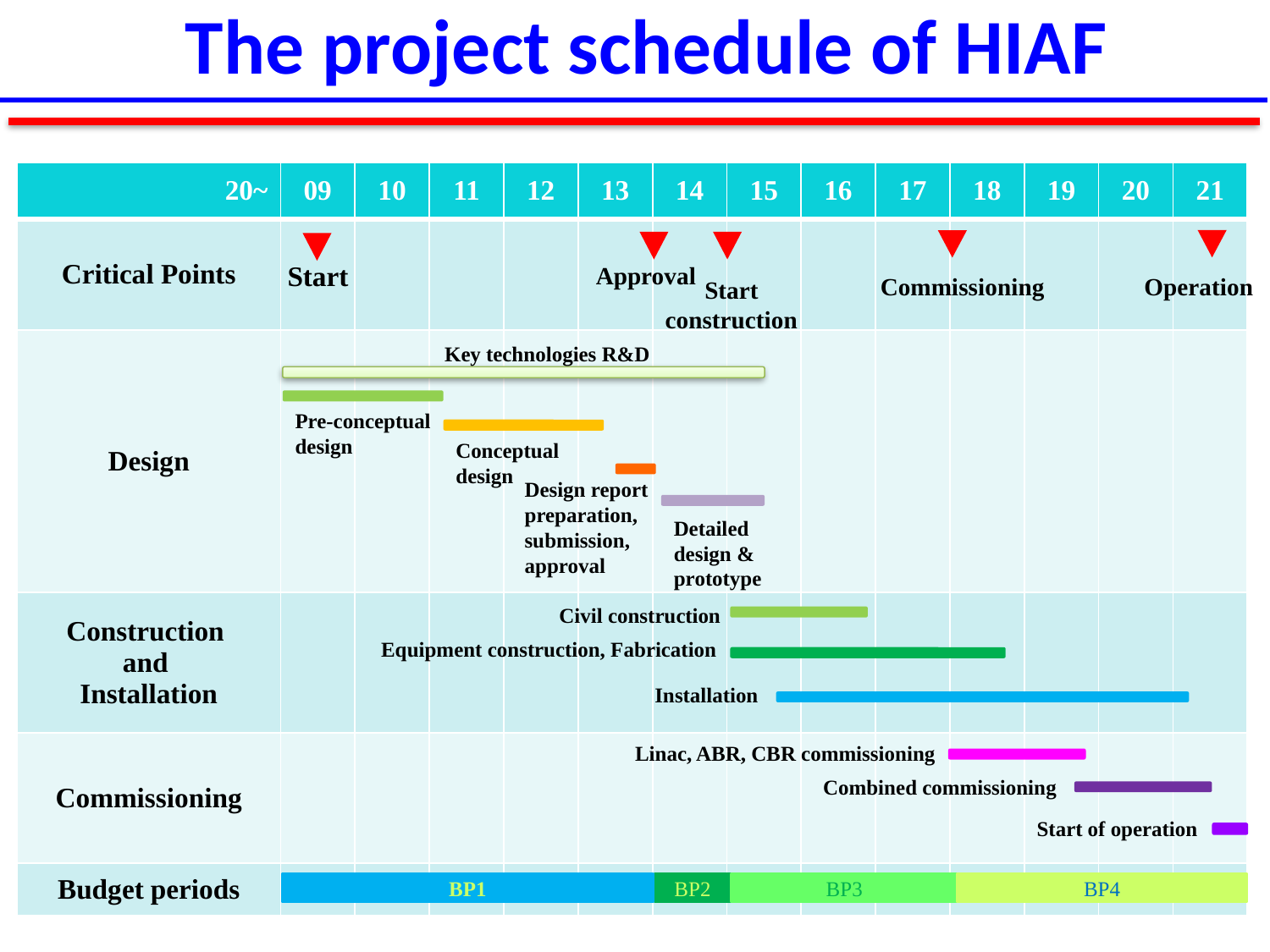

The project schedule of HIAF

| 20~ | 09 | 10 | 11 | 12 | 13 | 14 | 15 | 16 | 17 | 18 | 19 | 20 | 21 |
| --- | --- | --- | --- | --- | --- | --- | --- | --- | --- | --- | --- | --- | --- |
| Critical Points |  |  |  |  |  |  |  |  |  |  |  |  |  |
| Design |  |  |  |  |  |  |  |  |  |  |  |  |  |
| Construction and Installation |  |  |  |  |  |  |  |  |  |  |  |  |  |
| Commissioning |  |  |  |  |  |  |  |  |  |  |  |  |  |
| Budget periods |  |  |  |  |  |  |  |  |  |  |  |  |  |

Start
Approval
Operation
Commissioning
Start
construction
Key technologies R&D

Pre-conceptual design

Conceptual design

Design report preparation,
submission,
approval

Detailed design &
prototype
Civil construction

Equipment construction, Fabrication

Installation

Linac, ABR, CBR commissioning

Combined commissioning

Start of operation

BP1
BP2
BP3
BP4